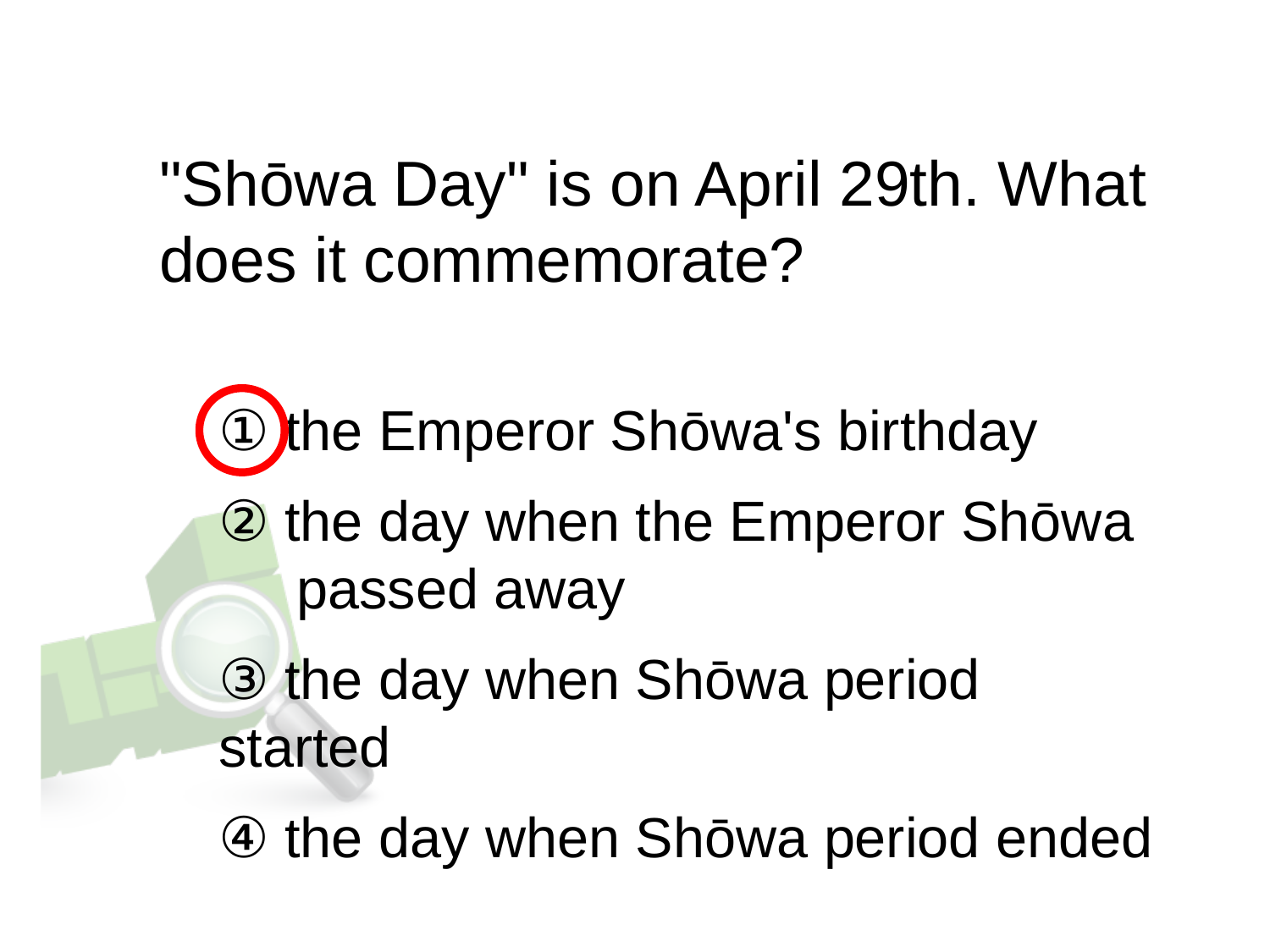

# "Shōwa Day" is on April 29th. What does it commemorate?
① the Emperor Shōwa's birthday
② the day when the Emperor Shōwa
     passed away
③ the day when Shōwa period started
④ the day when Shōwa period ended